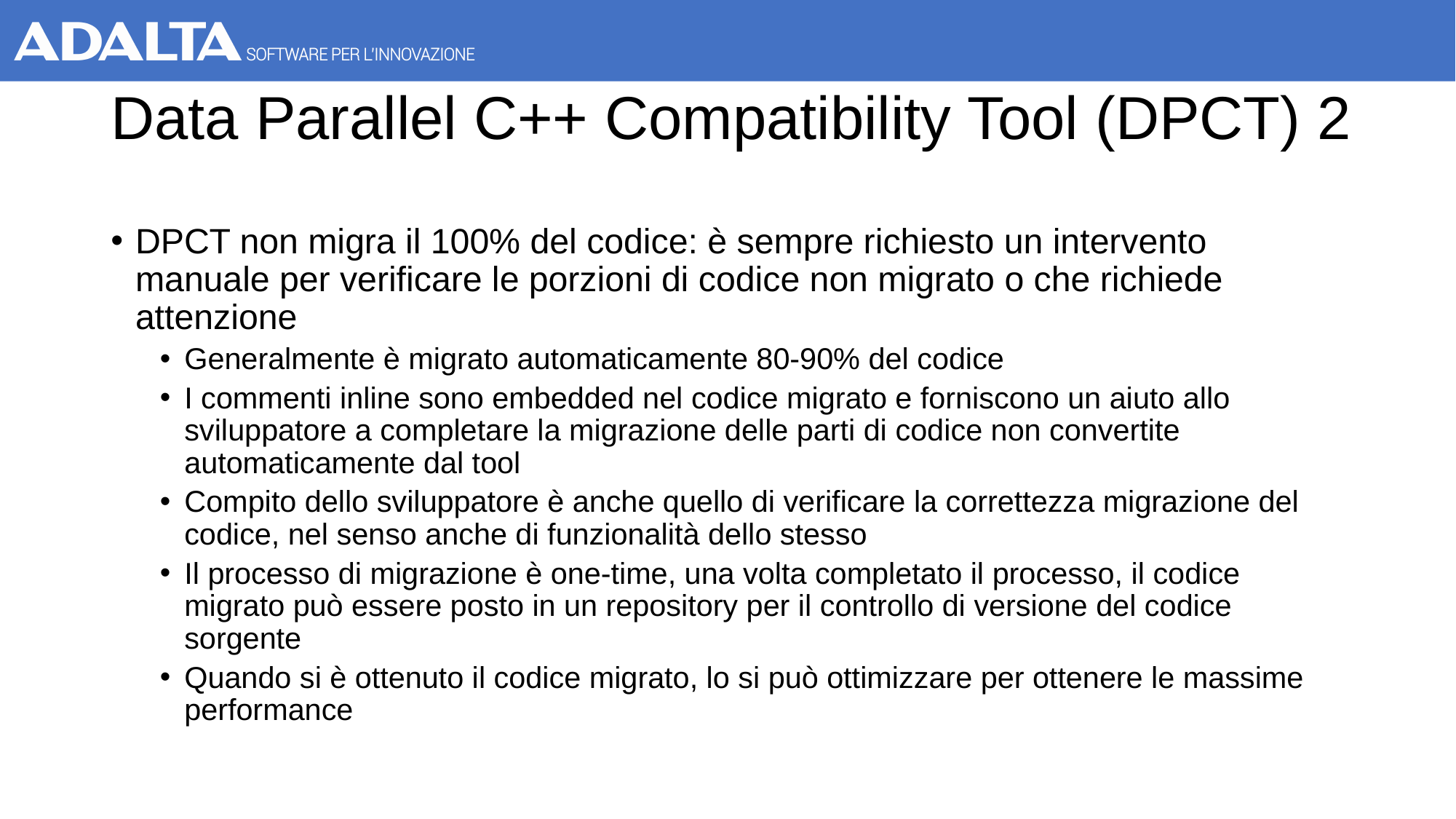

# Data Parallel C++ Compatibility Tool (DPCT) 2
DPCT non migra il 100% del codice: è sempre richiesto un intervento manuale per verificare le porzioni di codice non migrato o che richiede attenzione
Generalmente è migrato automaticamente 80-90% del codice
I commenti inline sono embedded nel codice migrato e forniscono un aiuto allo sviluppatore a completare la migrazione delle parti di codice non convertite automaticamente dal tool
Compito dello sviluppatore è anche quello di verificare la correttezza migrazione del codice, nel senso anche di funzionalità dello stesso
Il processo di migrazione è one-time, una volta completato il processo, il codice migrato può essere posto in un repository per il controllo di versione del codice sorgente
Quando si è ottenuto il codice migrato, lo si può ottimizzare per ottenere le massime performance